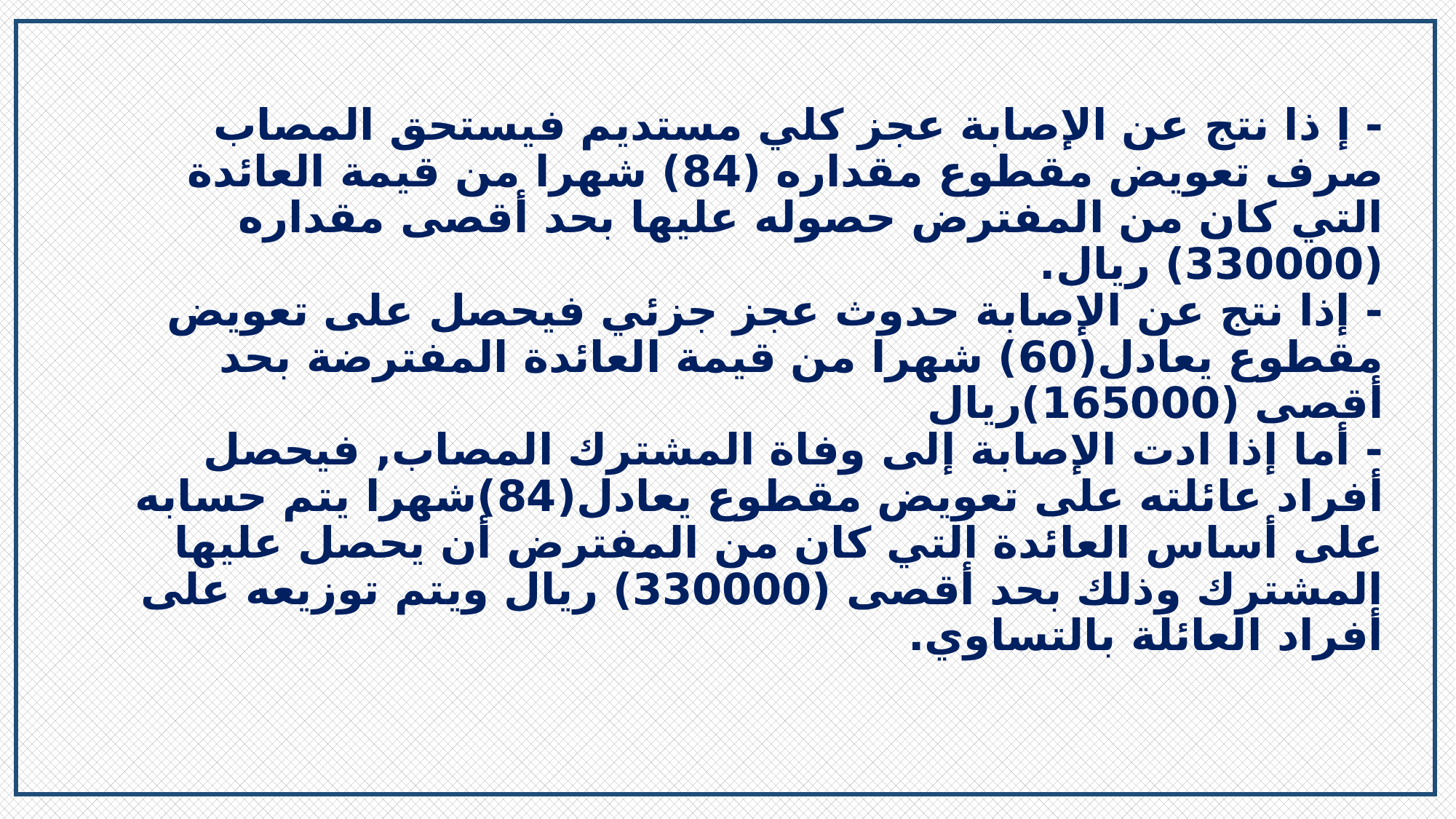

# - إ ذا نتج عن الإصابة عجز كلي مستديم فيستحق المصاب صرف تعويض مقطوع مقداره (84) شهرا من قيمة العائدة التي كان من المفترض حصوله عليها بحد أقصى مقداره (330000) ريال. - إذا نتج عن الإصابة حدوث عجز جزئي فيحصل على تعويض مقطوع يعادل(60) شهرا من قيمة العائدة المفترضة بحد أقصى (165000)ريال - أما إذا ادت الإصابة إلى وفاة المشترك المصاب, فيحصل أفراد عائلته على تعويض مقطوع يعادل(84)شهرا يتم حسابه على أساس العائدة التي كان من المفترض أن يحصل عليها المشترك وذلك بحد أقصى (330000) ريال ويتم توزيعه على أفراد العائلة بالتساوي.